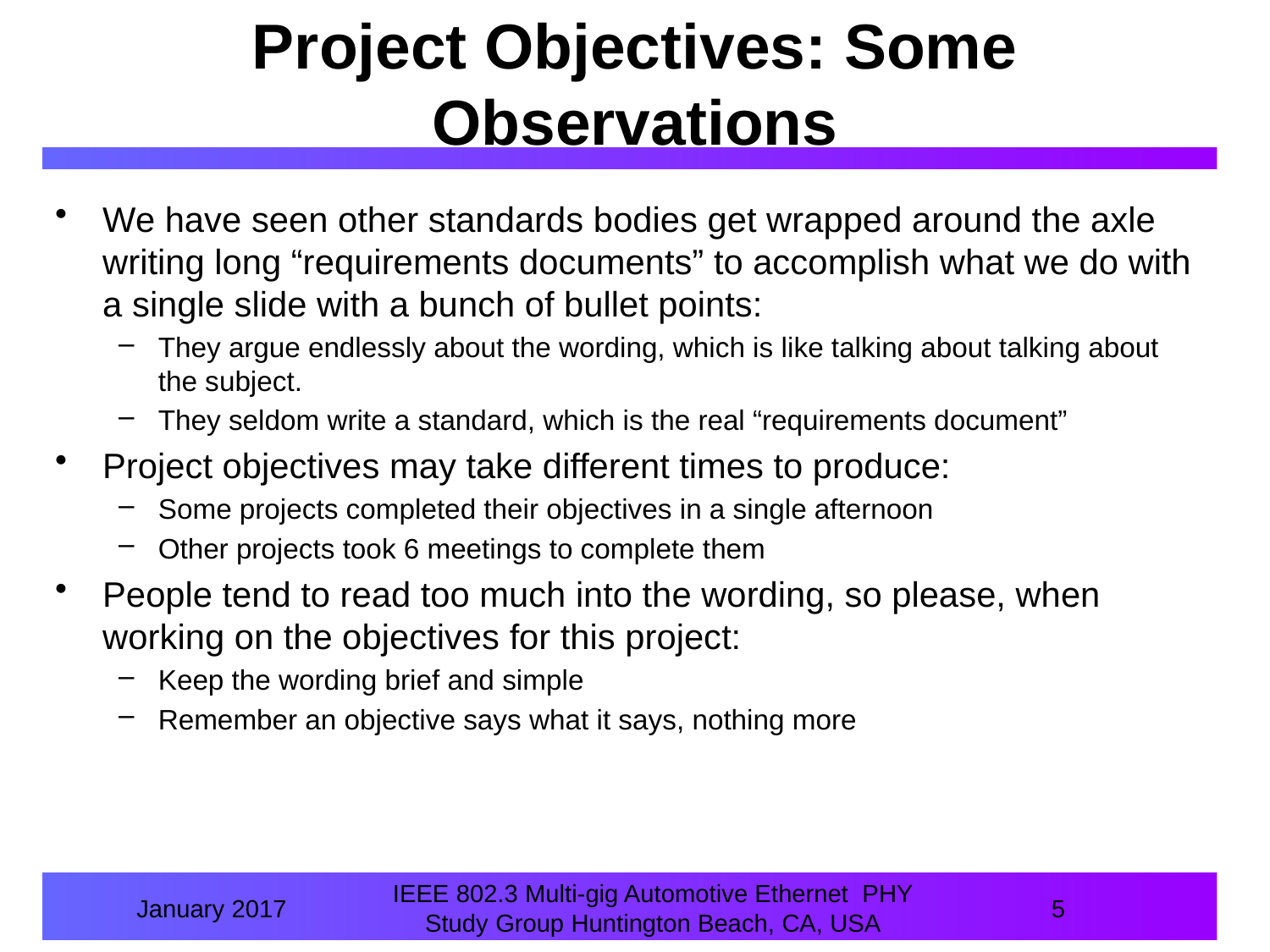

# Project Objectives: Some Observations
We have seen other standards bodies get wrapped around the axle writing long “requirements documents” to accomplish what we do with a single slide with a bunch of bullet points:
They argue endlessly about the wording, which is like talking about talking about the subject.
They seldom write a standard, which is the real “requirements document”
Project objectives may take different times to produce:
Some projects completed their objectives in a single afternoon
Other projects took 6 meetings to complete them
People tend to read too much into the wording, so please, when working on the objectives for this project:
Keep the wording brief and simple
Remember an objective says what it says, nothing more

January 2017
IEEE 802.3 Multi-gig Automotive Ethernet  PHY Study Group Huntington Beach, CA, USA
5